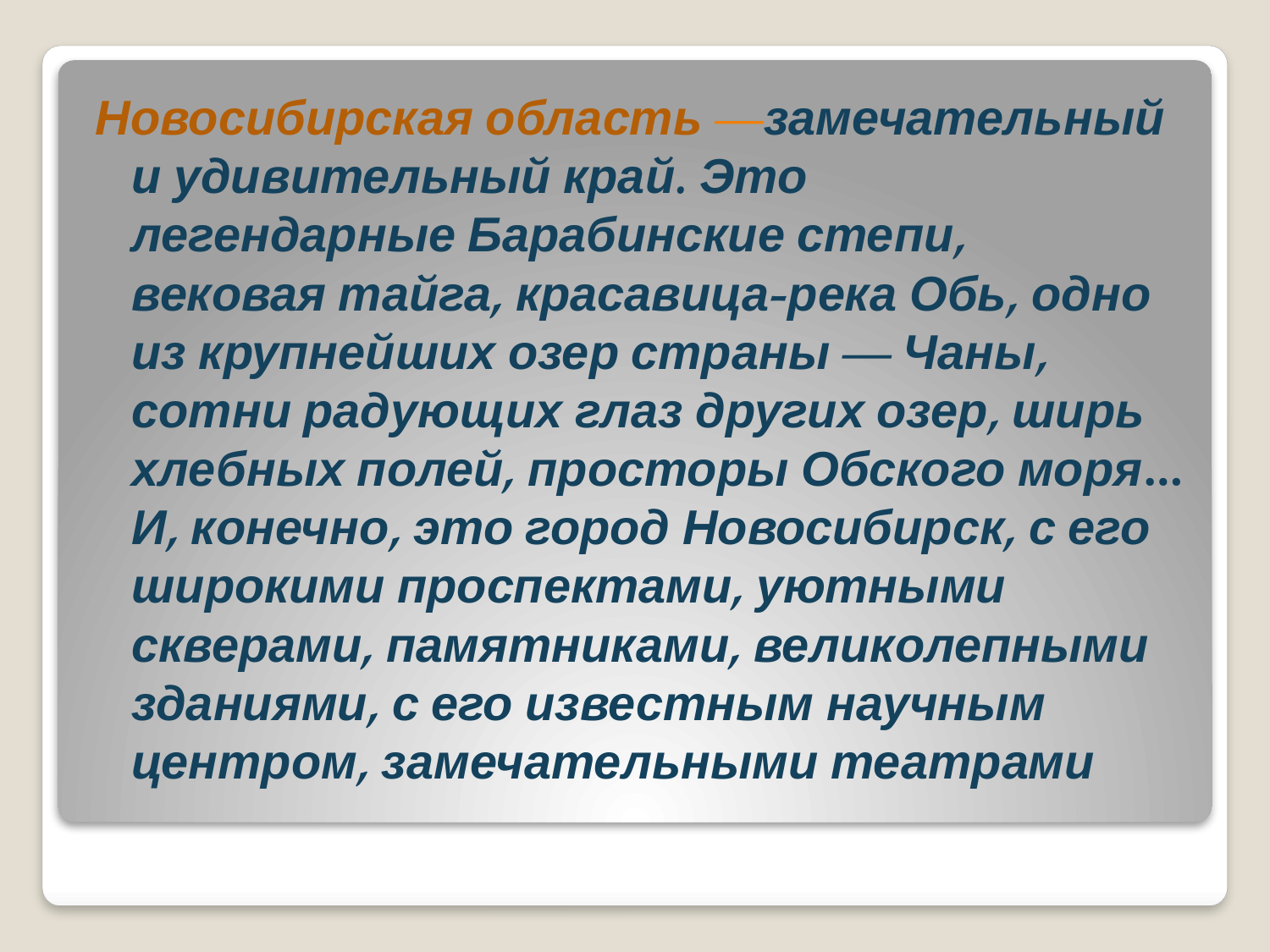

Новосибирская область —замечательный и удивительный край. Это легендарные Барабинские степи, вековая тайга, красавица-река Обь, одно из крупнейших озер страны — Чаны, сотни радующих глаз других озер, ширь хлебных полей, просторы Обского моря… И, конечно, это город Новосибирск, с его широкими проспектами, уютными скверами, памятниками, великолепными зданиями, с его известным научным центром, замечательными театрами

#